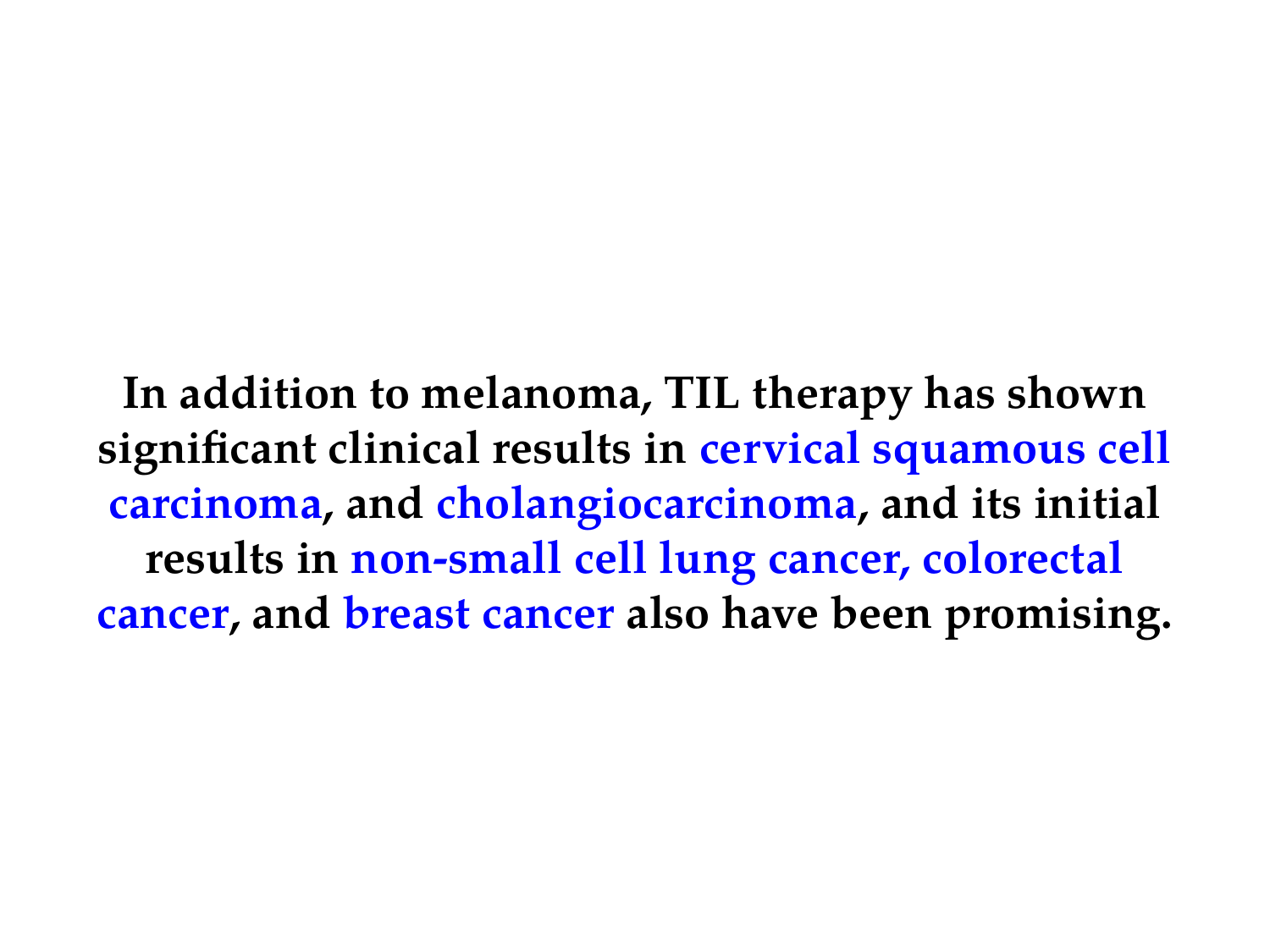

In addition to melanoma, TIL therapy has shown significant clinical results in cervical squamous cell carcinoma, and cholangiocarcinoma, and its initial results in non-small cell lung cancer, colorectal cancer, and breast cancer also have been promising.